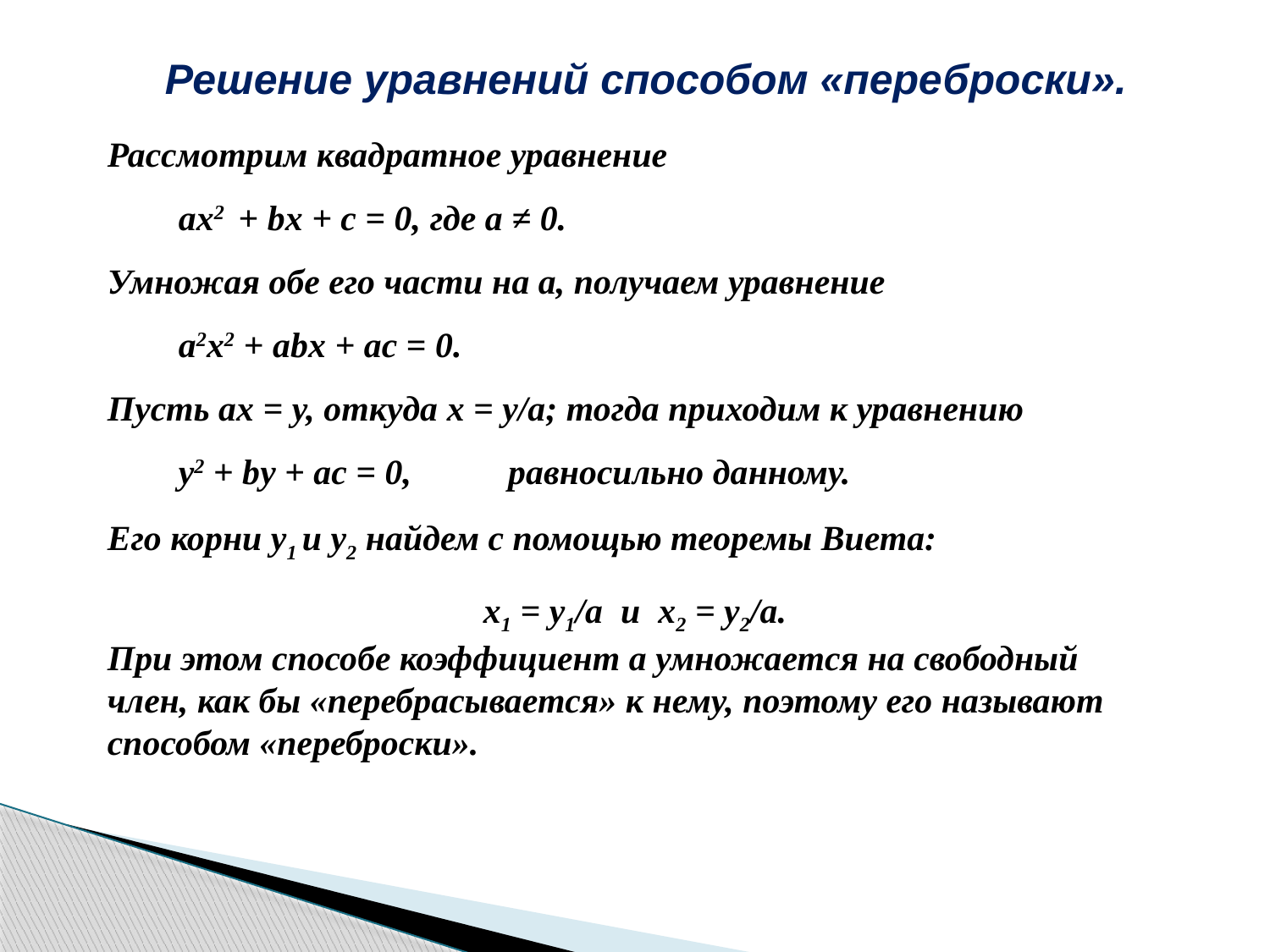

Решение уравнений способом «переброски».
Рассмотрим квадратное уравнение
        ах2  + bх + с = 0, где а ≠ 0.
Умножая обе его части на а, получаем уравнение
        а2х2 + аbх + ас = 0.
Пусть ах = у, откуда х = у/а; тогда приходим к уравнению
        у2 + by + ас = 0,            равносильно данному.
Его корни у1 и у2 найдем с помощью теоремы Виета:
х1 = у1/а  и  х2 = у2/а.
При этом способе коэффициент а умножается на свободный член, как бы «перебрасывается» к нему, поэтому его называют способом «переброски».